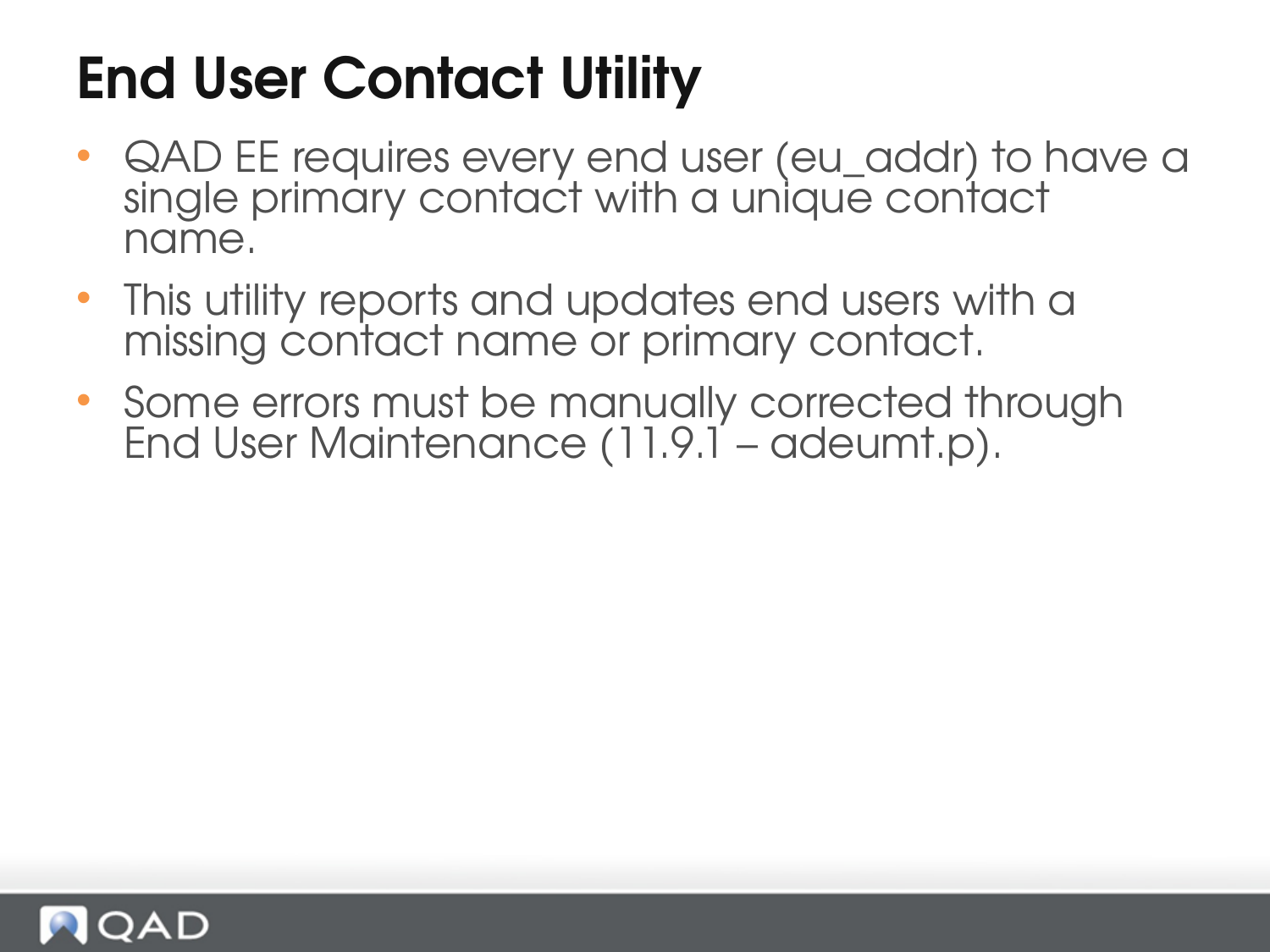

# End User Contact Utility
QAD EE requires every end user (eu_addr) to have a single primary contact with a unique contact name.
This utility reports and updates end users with a missing contact name or primary contact.
Some errors must be manually corrected through End User Maintenance (11.9.1 – adeumt.p).